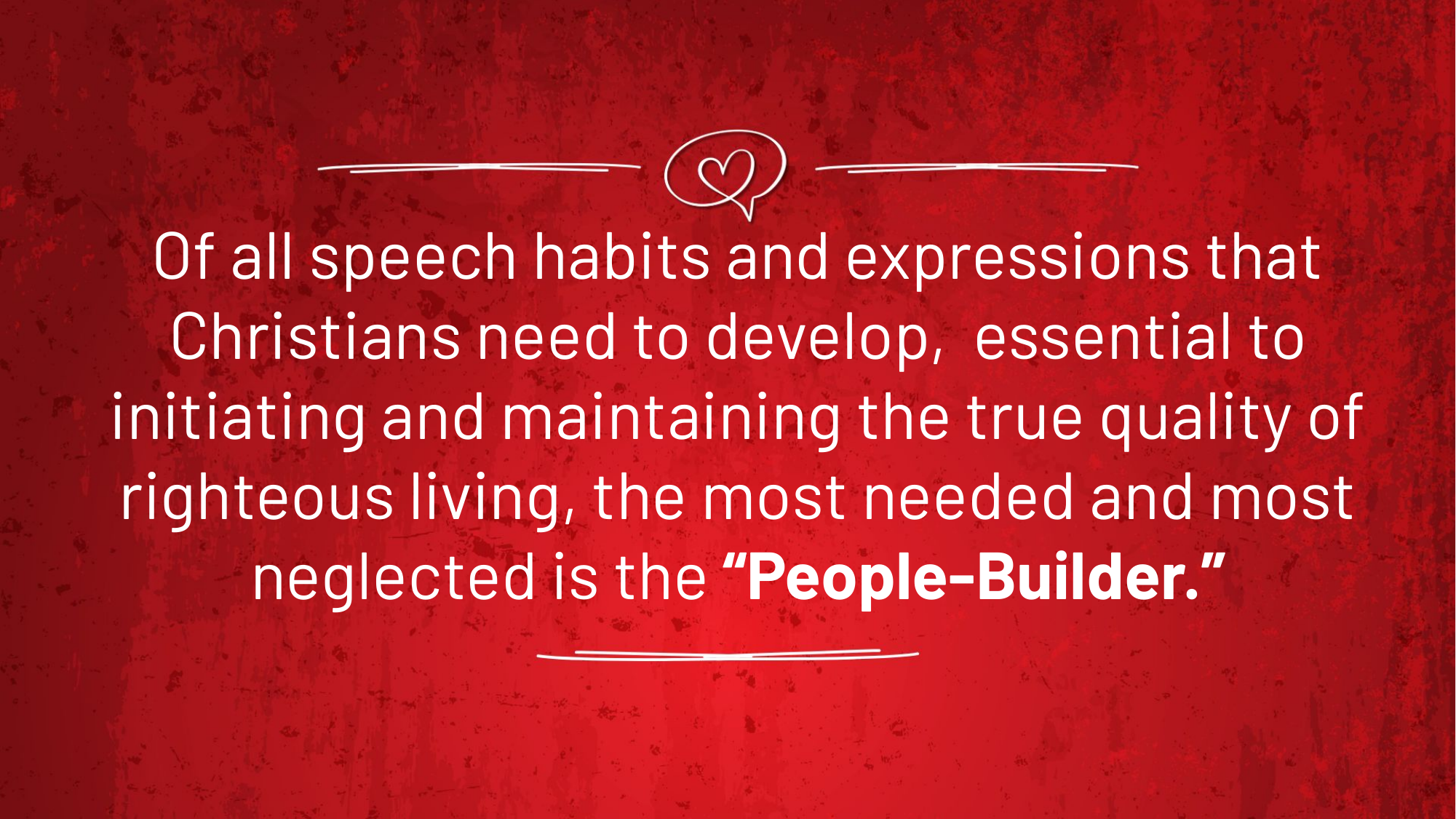

# Of all speech habits and expressions that Christians need to develop,  essential to initiating and maintaining the true quality of righteous living, the most needed and most neglected is the “People-Builder.”